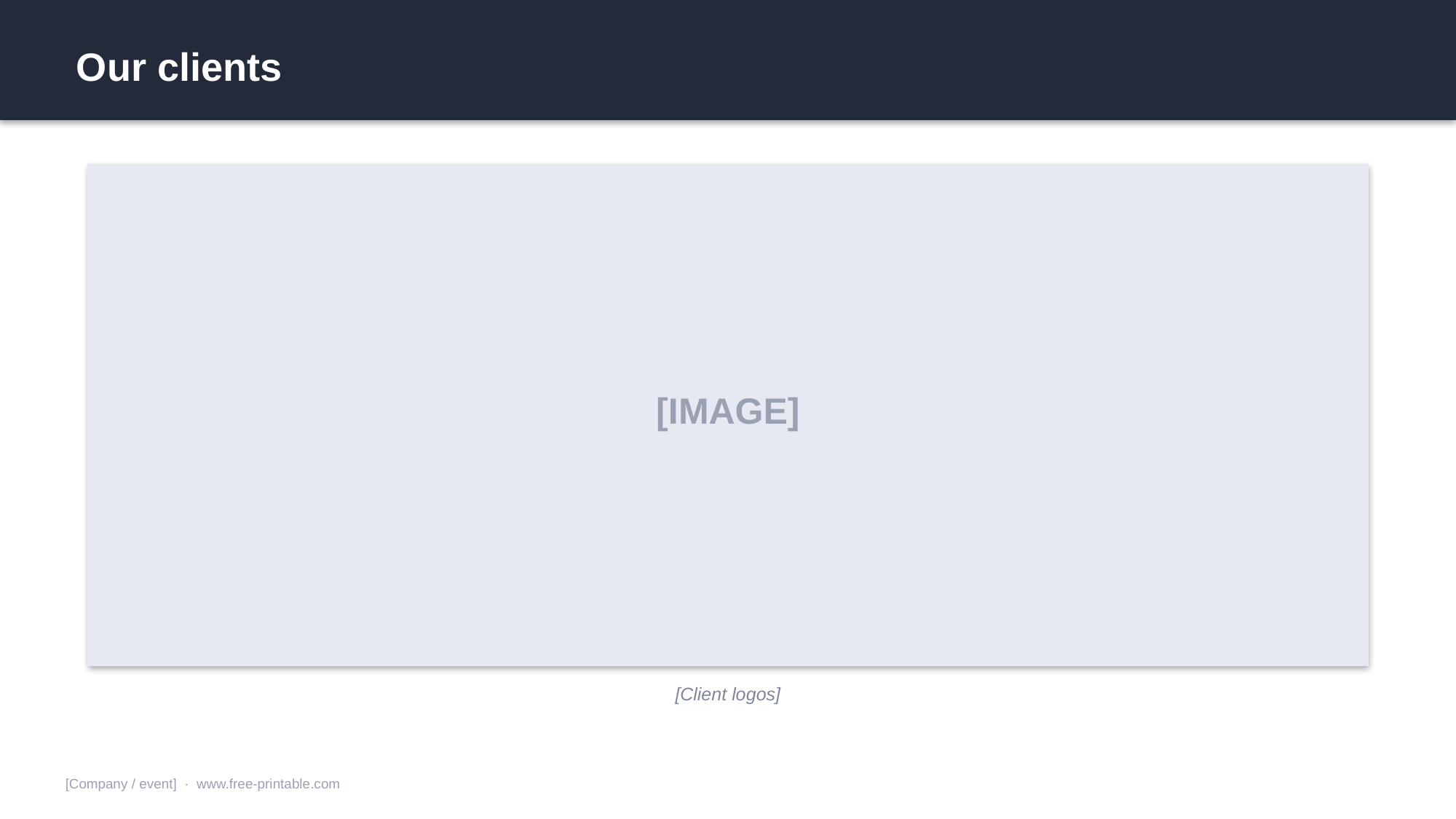

Our clients

[IMAGE]
[Client logos]
[Company / event]  ·  www.free-printable.com